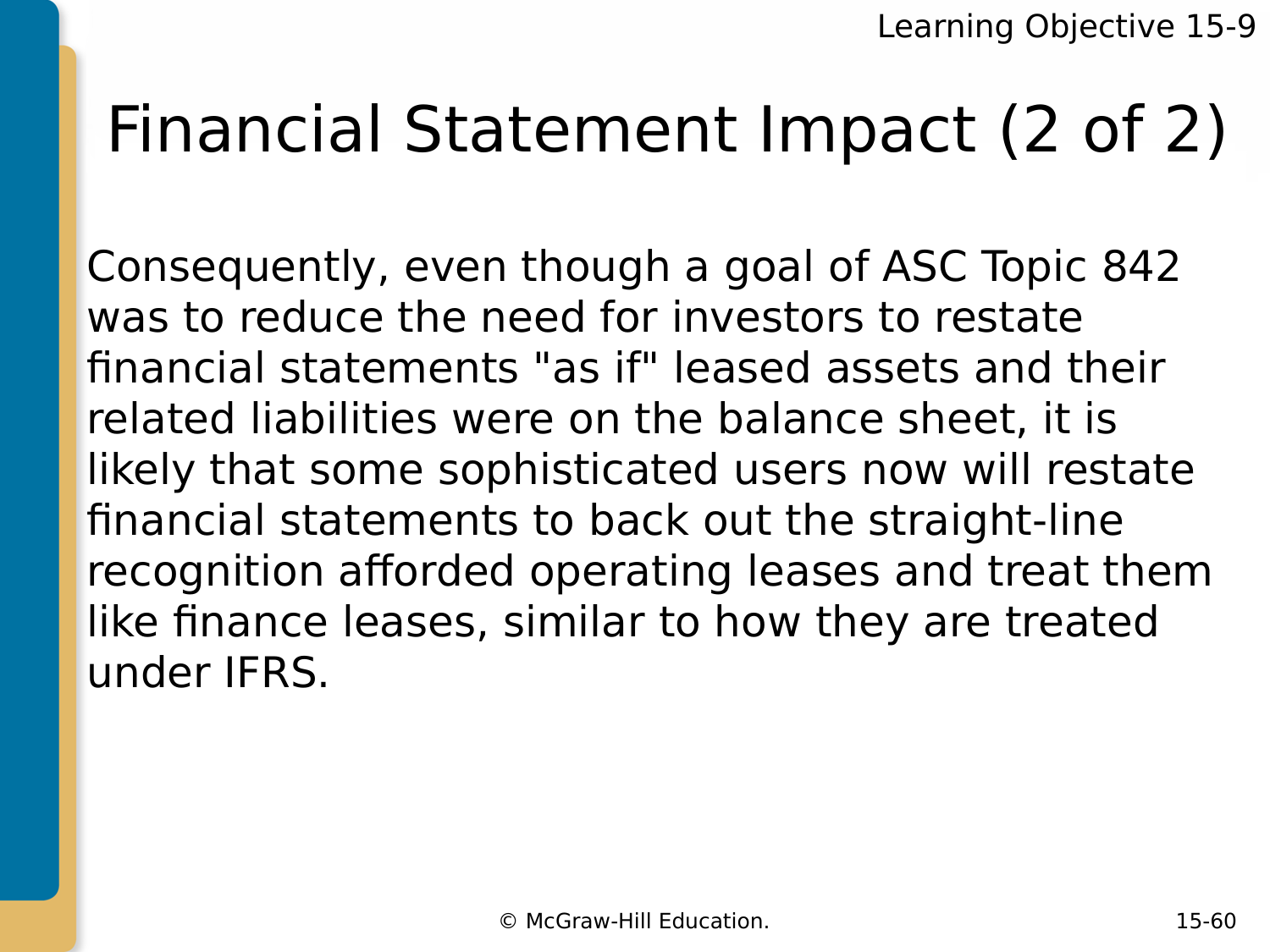

Learning Objective 15-9
# Financial Statement Impact (2 of 2)
Consequently, even though a goal of ASC Topic 842 was to reduce the need for investors to restate financial statements "as if" leased assets and their related liabilities were on the balance sheet, it is likely that some sophisticated users now will restate financial statements to back out the straight-line recognition afforded operating leases and treat them like finance leases, similar to how they are treated under IFRS.